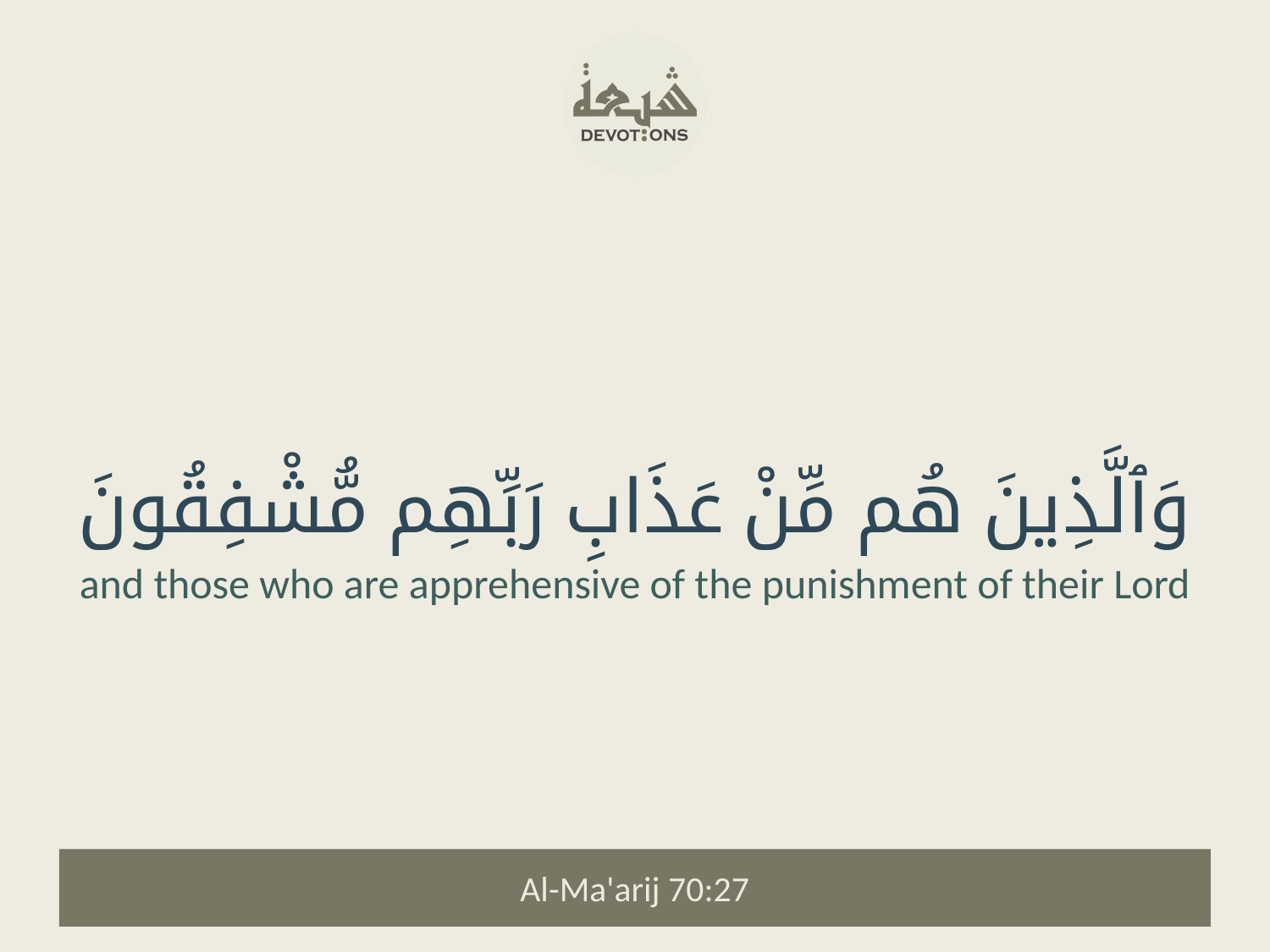

وَٱلَّذِينَ هُم مِّنْ عَذَابِ رَبِّهِم مُّشْفِقُونَ
and those who are apprehensive of the punishment of their Lord
Al-Ma'arij 70:27